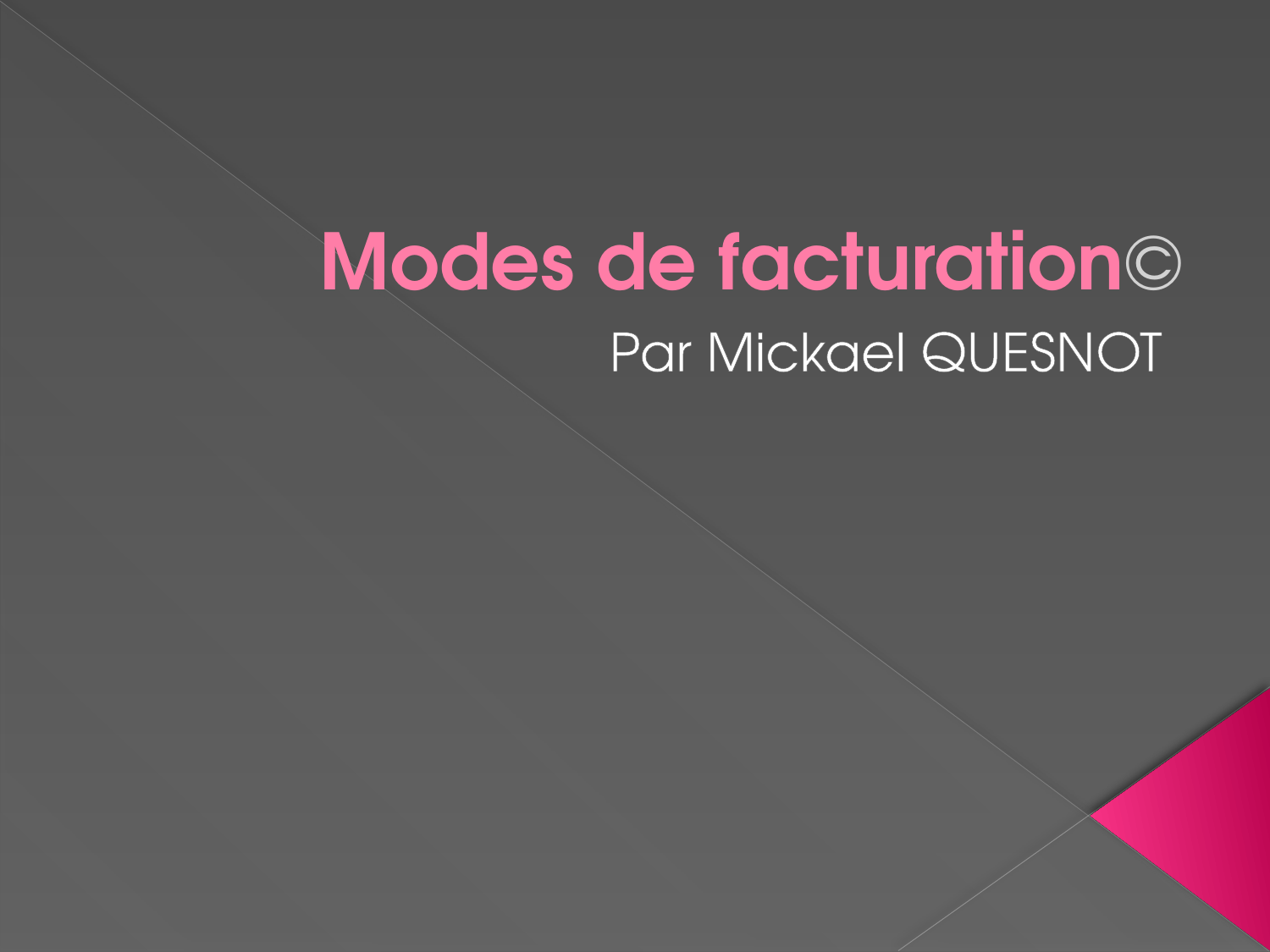

# Modes de facturation©
Par Mickael QUESNOT